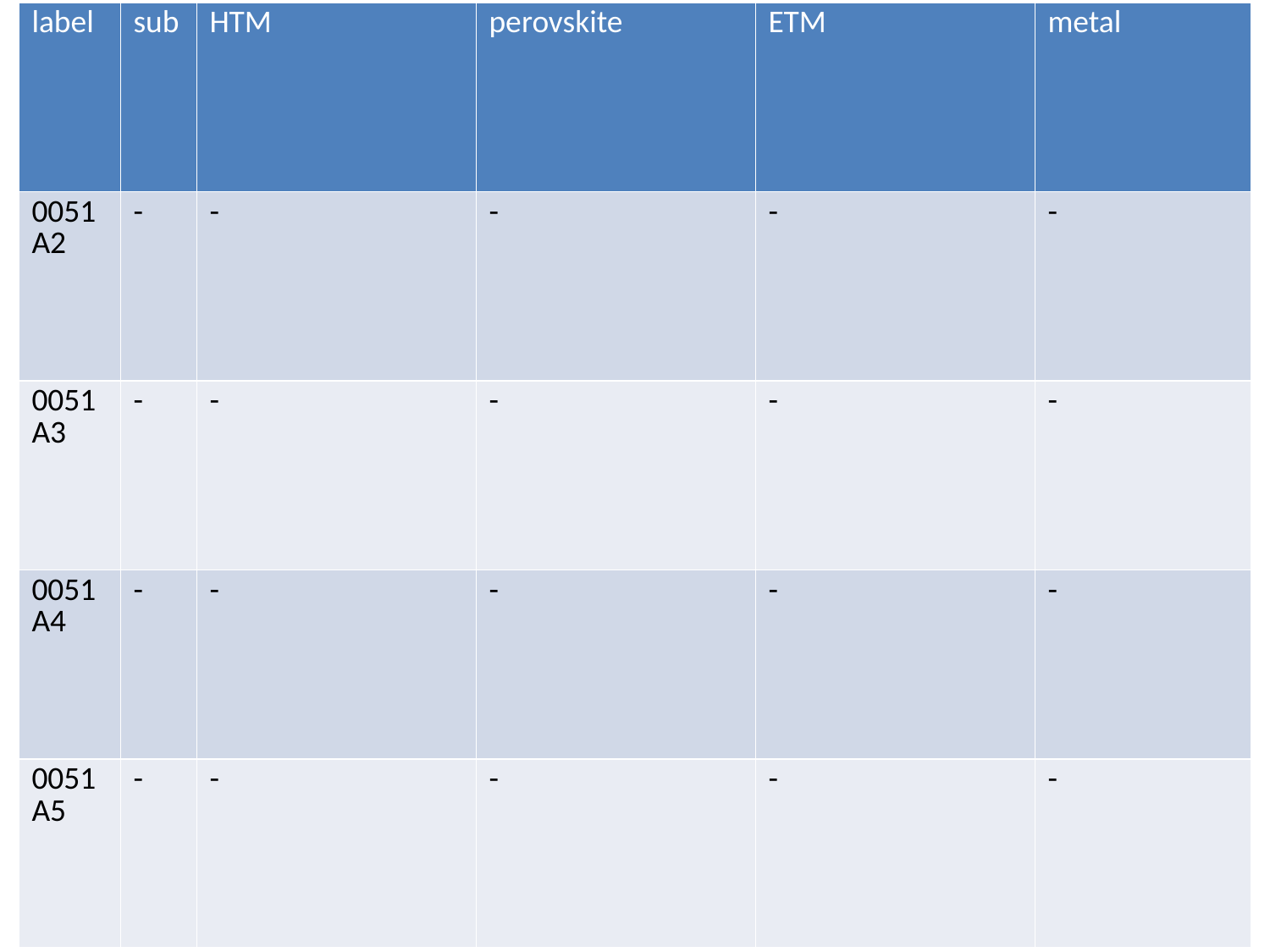

| label | sub | HTM | perovskite | ETM | metal |
| --- | --- | --- | --- | --- | --- |
| 0051A2 | - | - | - | - | - |
| 0051A3 | - | - | - | - | - |
| 0051A4 | - | - | - | - | - |
| 0051A5 | - | - | - | - | - |